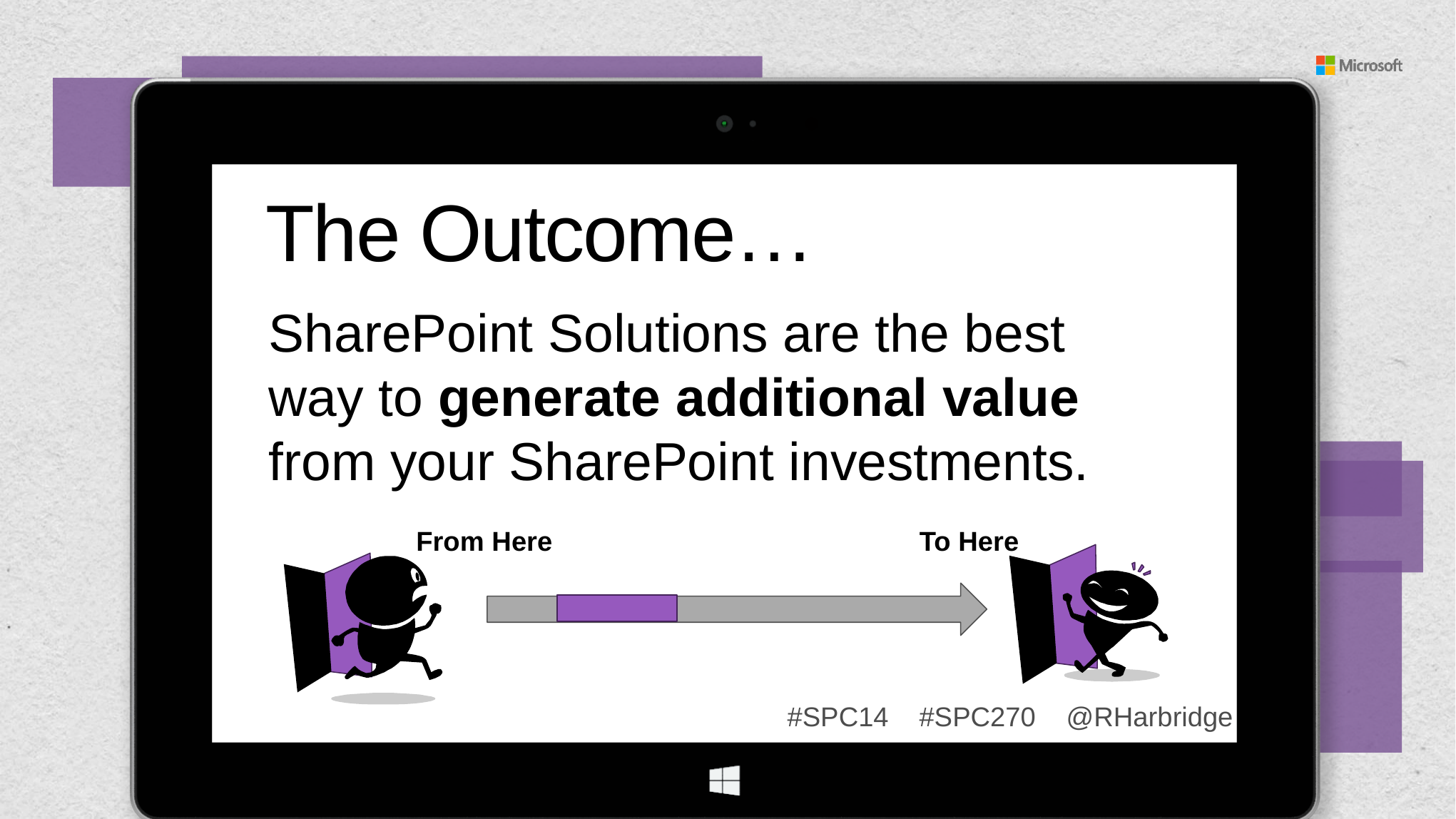

The Outcome…
SharePoint Solutions are the best way to generate additional value from your SharePoint investments.
From Here                                                To Here